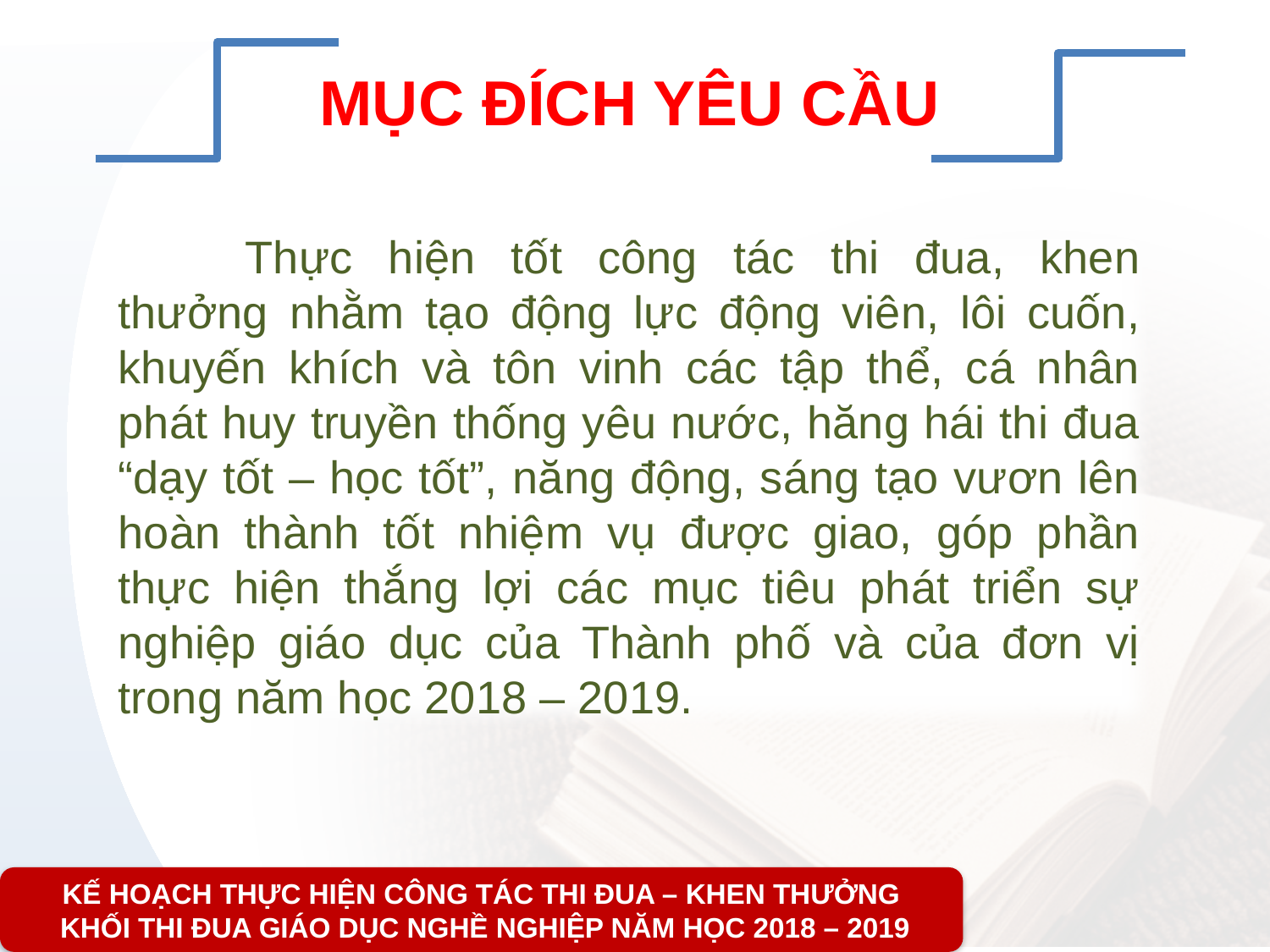

MỤC ĐÍCH YÊU CẦU
	Thực hiện tốt công tác thi đua, khen thưởng nhằm tạo động lực động viên, lôi cuốn, khuyến khích và tôn vinh các tập thể, cá nhân phát huy truyền thống yêu nước, hăng hái thi đua “dạy tốt – học tốt”, năng động, sáng tạo vươn lên hoàn thành tốt nhiệm vụ được giao, góp phần thực hiện thắng lợi các mục tiêu phát triển sự nghiệp giáo dục của Thành phố và của đơn vị trong năm học 2018 – 2019.